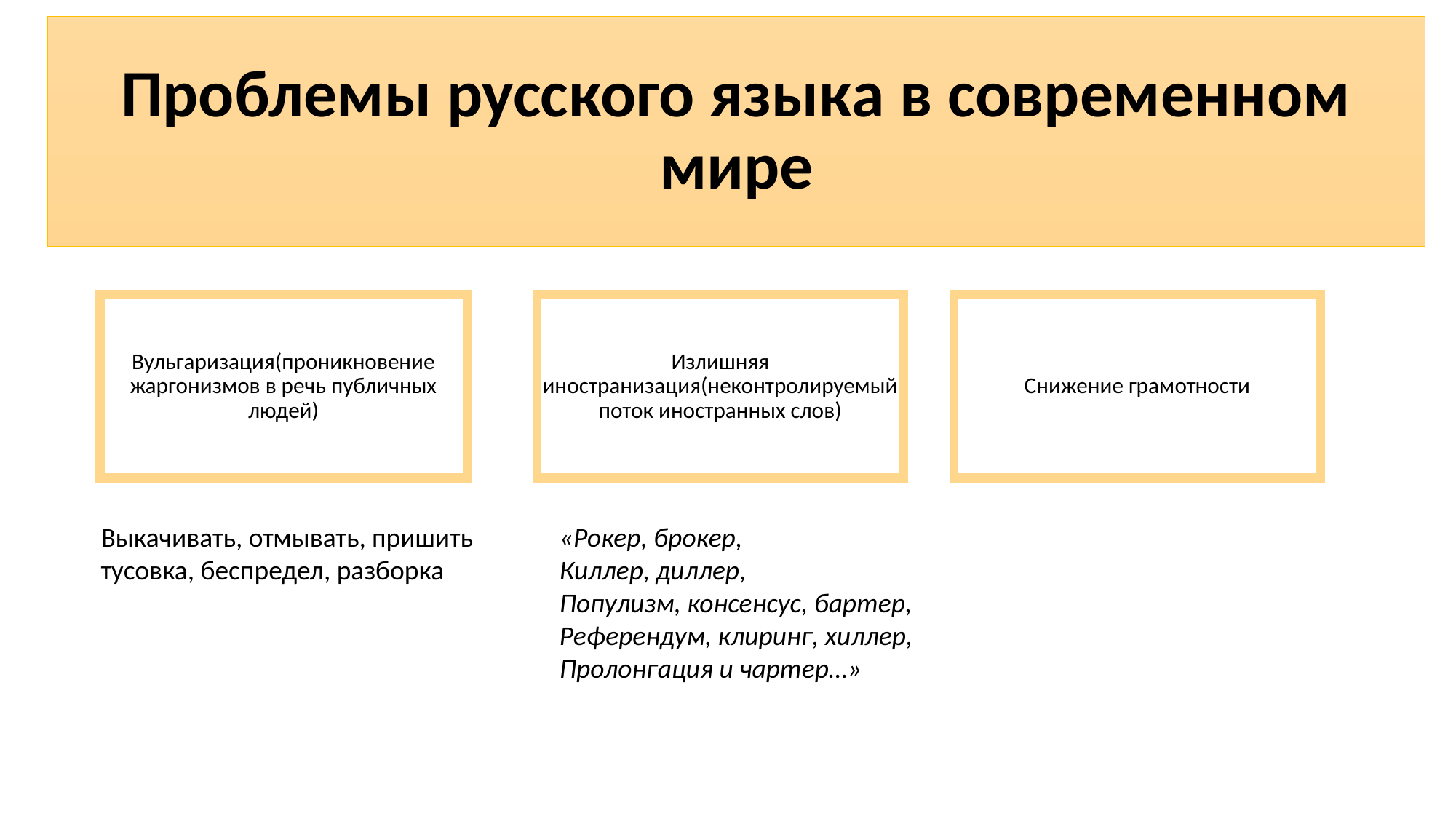

# Проблемы русского языка в современном мире
Вульгаризация(проникновение жаргонизмов в речь публичных людей)
Излишняя иностранизация(неконтролируемый поток иностранных слов)
Снижение грамотности
Выкачивать, отмывать, пришить
тусовка, беспредел, разборка
«Рокер, брокер,
Киллер, диллер,
Популизм, консенсус, бартер,
Референдум, клиринг, хиллер,
Пролонгация и чартер…»